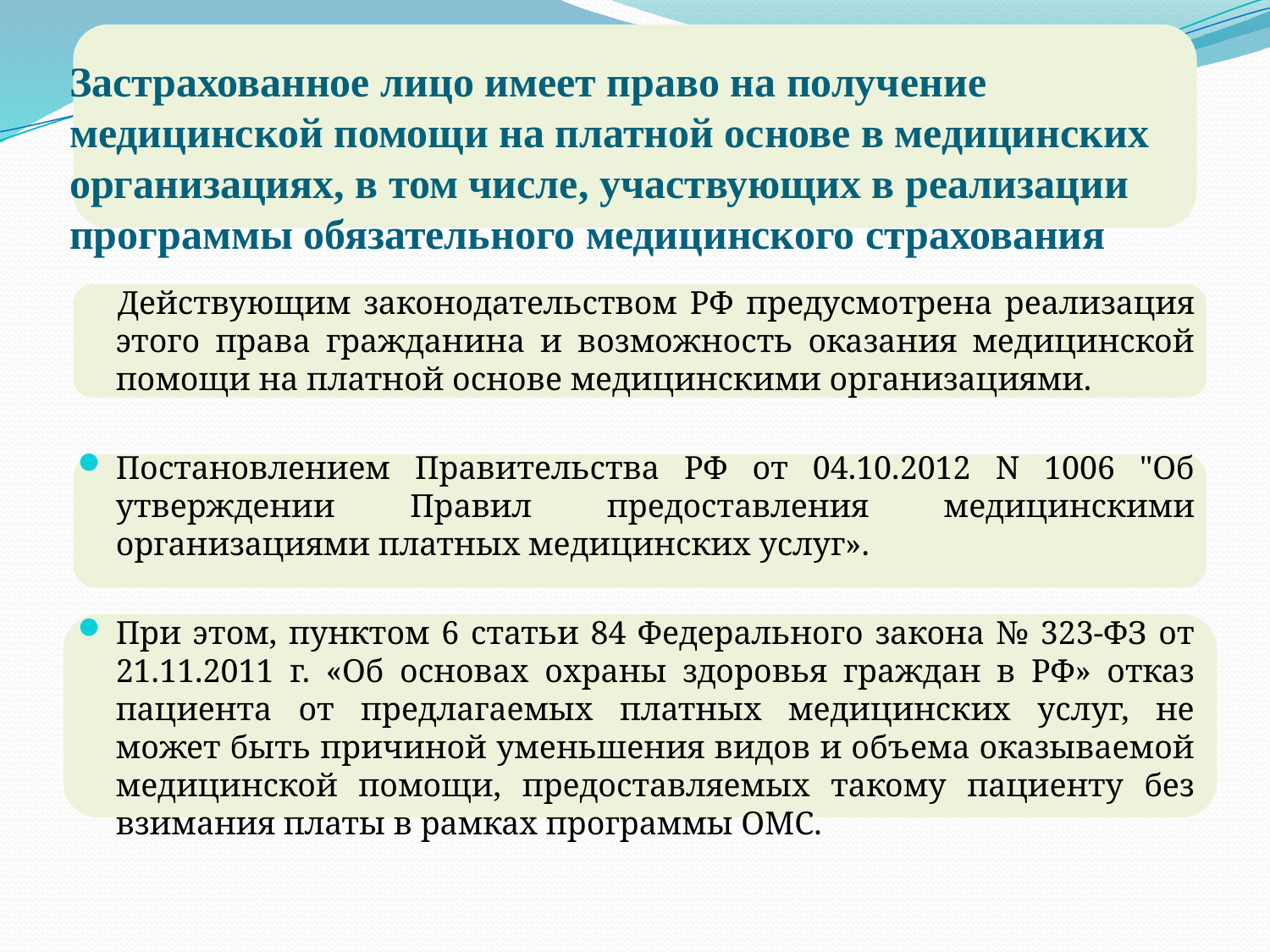

# Застрахованное лицо имеет право на получение медицинской помощи на платной основе в медицинских организациях, в том числе, участвующих в реализации программы обязательного медицинского страхования
Действующим законодательством РФ предусмотрена реализация этого права гражданина и возможность оказания медицинской помощи на платной основе медицинскими организациями.

Постановлением Правительства РФ от 04.10.2012 N 1006 "Об утверждении Правил предоставления медицинскими организациями платных медицинских услуг».

При этом, пунктом 6 статьи 84 Федерального закона № 323-ФЗ от 21.11.2011 г. «Об основах охраны здоровья граждан в РФ» отказ пациента от предлагаемых платных медицинских услуг, не может быть причиной уменьшения видов и объема оказываемой медицинской помощи, предоставляемых такому пациенту без взимания платы в рамках программы ОМС.